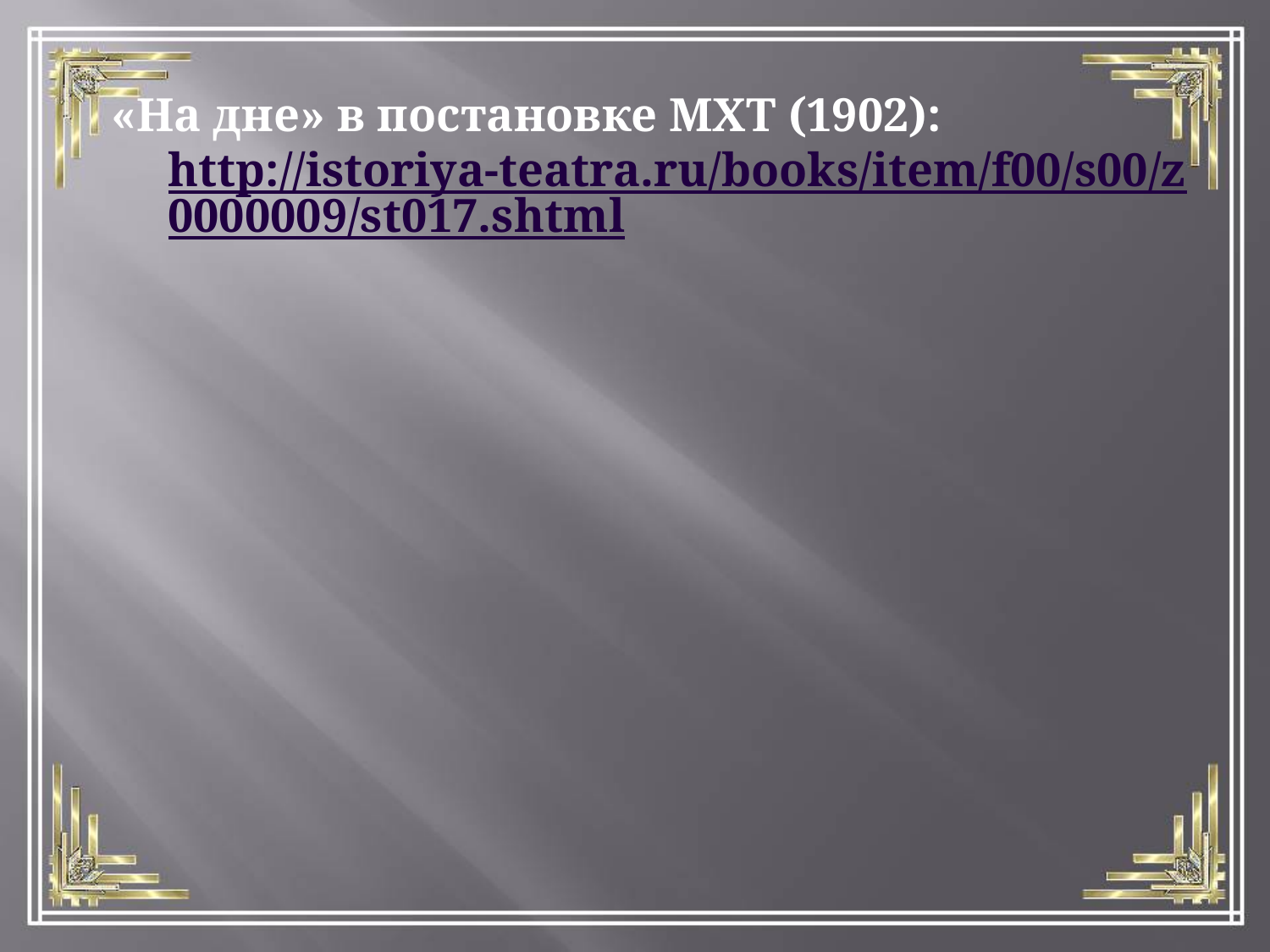

«На дне» в постановке МХТ (1902): http://istoriya-teatra.ru/books/item/f00/s00/z0000009/st017.shtml